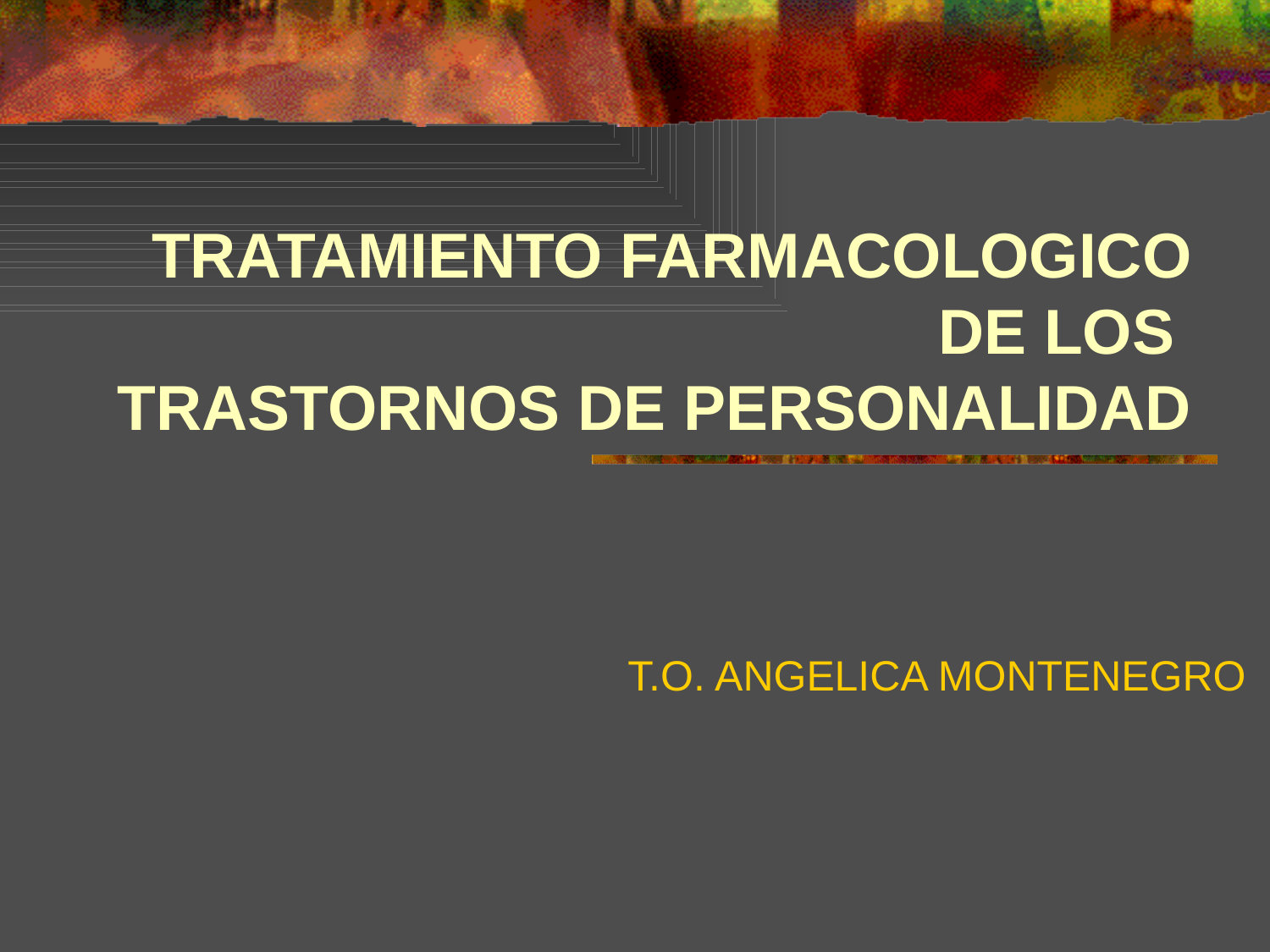

# TRATAMIENTO FARMACOLOGICO DE LOS TRASTORNOS DE PERSONALIDAD
T.O. ANGELICA MONTENEGRO